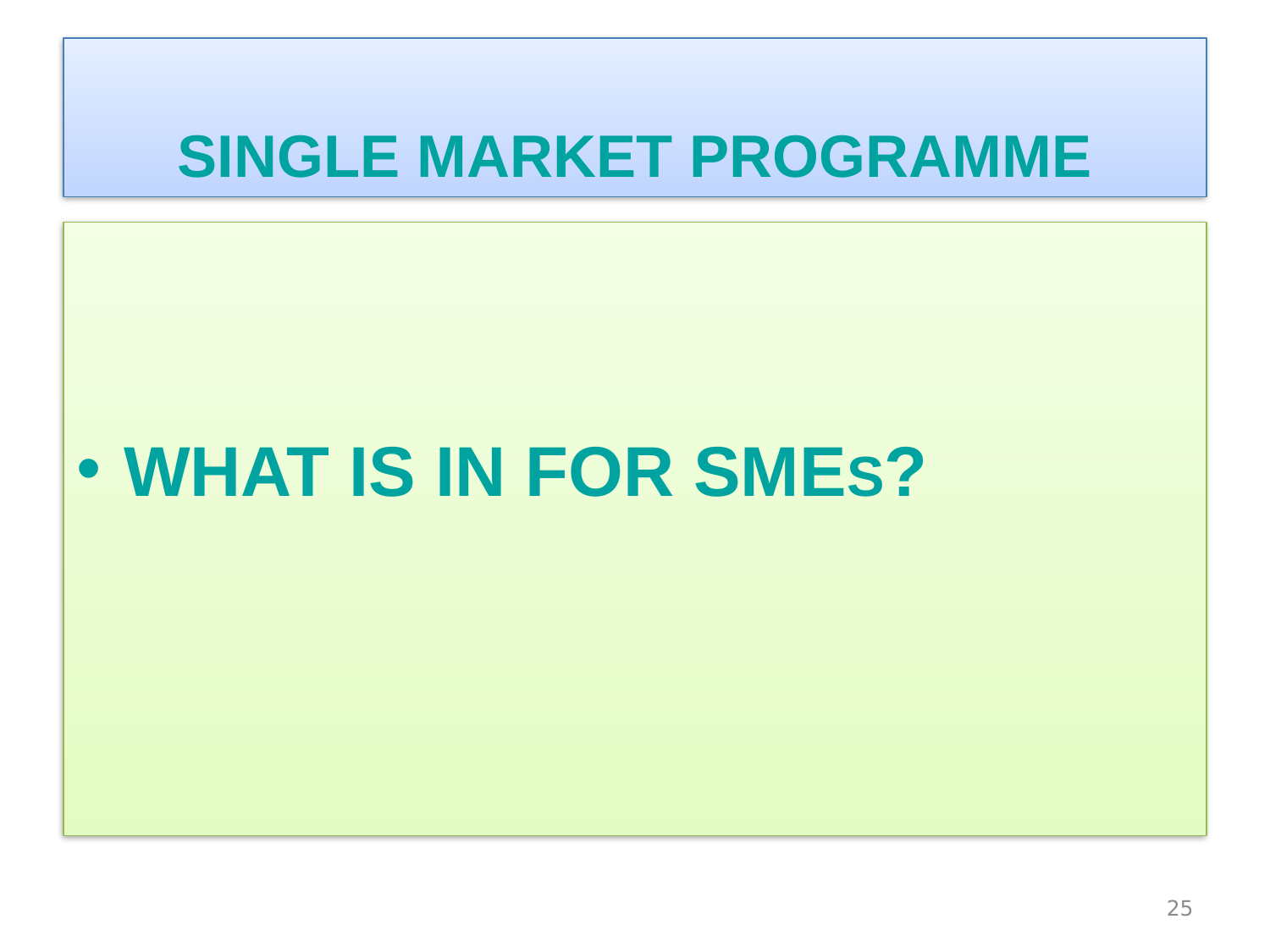

# Single market Programme

What is in for SMES?
25